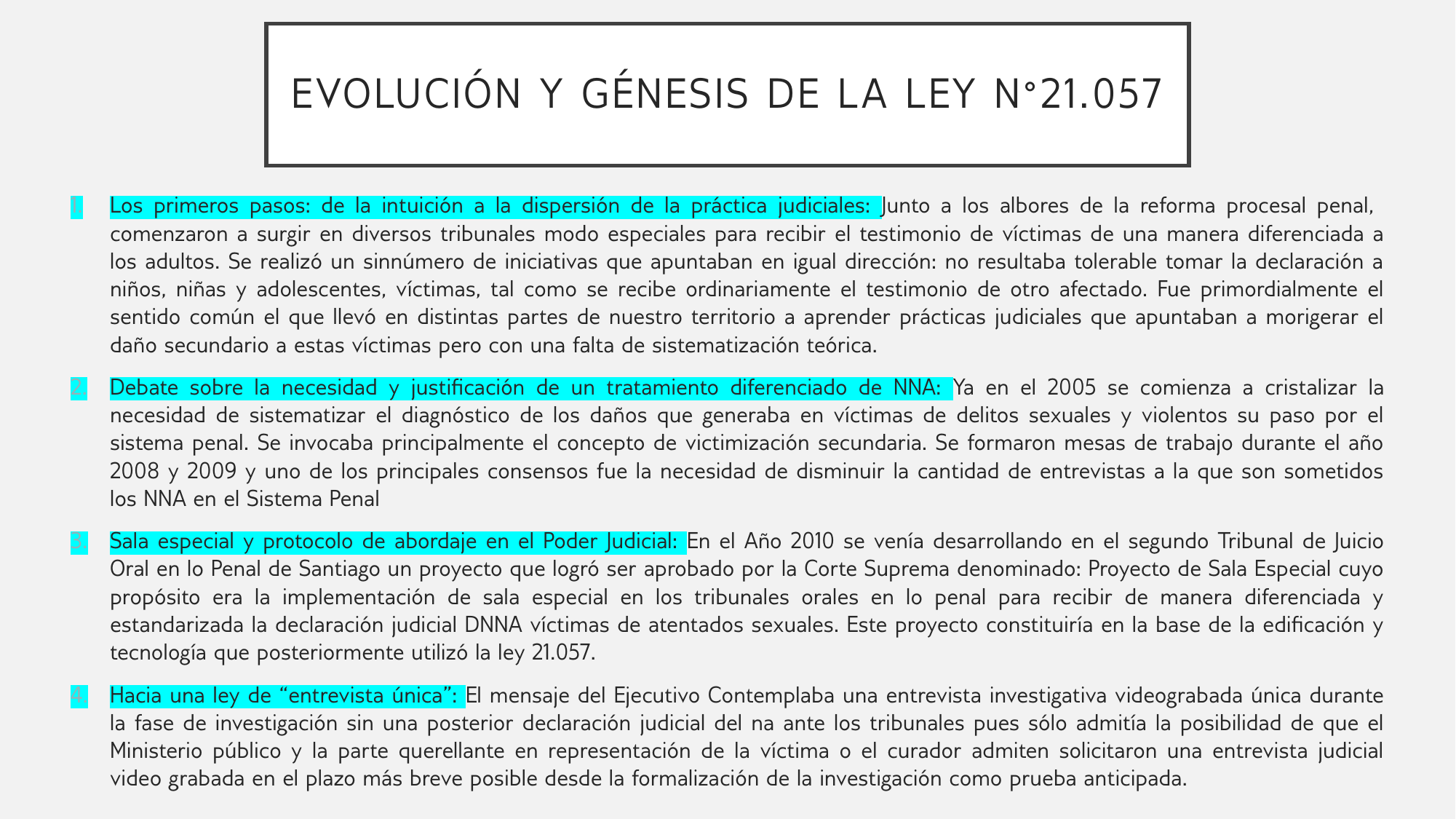

# Evolución y génesis de la ley n°21.057
Los primeros pasos: de la intuición a la dispersión de la práctica judiciales: Junto a los albores de la reforma procesal penal,  comenzaron a surgir en diversos tribunales modo especiales para recibir el testimonio de víctimas de una manera diferenciada a los adultos. Se realizó un sinnúmero de iniciativas que apuntaban en igual dirección: no resultaba tolerable tomar la declaración a niños, niñas y adolescentes, víctimas, tal como se recibe ordinariamente el testimonio de otro afectado. Fue primordialmente el sentido común el que llevó en distintas partes de nuestro territorio a aprender prácticas judiciales que apuntaban a morigerar el daño secundario a estas víctimas pero con una falta de sistematización teórica.
Debate sobre la necesidad y justificación de un tratamiento diferenciado de NNA: Ya en el 2005 se comienza a cristalizar la necesidad de sistematizar el diagnóstico de los daños que generaba en víctimas de delitos sexuales y violentos su paso por el sistema penal. Se invocaba principalmente el concepto de victimización secundaria. Se formaron mesas de trabajo durante el año 2008 y 2009 y uno de los principales consensos fue la necesidad de disminuir la cantidad de entrevistas a la que son sometidos los NNA en el Sistema Penal
Sala especial y protocolo de abordaje en el Poder Judicial: En el Año 2010 se venía desarrollando en el segundo Tribunal de Juicio Oral en lo Penal de Santiago un proyecto que logró ser aprobado por la Corte Suprema denominado: Proyecto de Sala Especial cuyo propósito era la implementación de sala especial en los tribunales orales en lo penal para recibir de manera diferenciada y estandarizada la declaración judicial DNNA víctimas de atentados sexuales. Este proyecto constituiría en la base de la edificación y tecnología que posteriormente utilizó la ley 21.057.
Hacia una ley de “entrevista única”: El mensaje del Ejecutivo Contemplaba una entrevista investigativa videograbada única durante la fase de investigación sin una posterior declaración judicial del na ante los tribunales pues sólo admitía la posibilidad de que el Ministerio público y la parte querellante en representación de la víctima o el curador admiten solicitaron una entrevista judicial video grabada en el plazo más breve posible desde la formalización de la investigación como prueba anticipada.